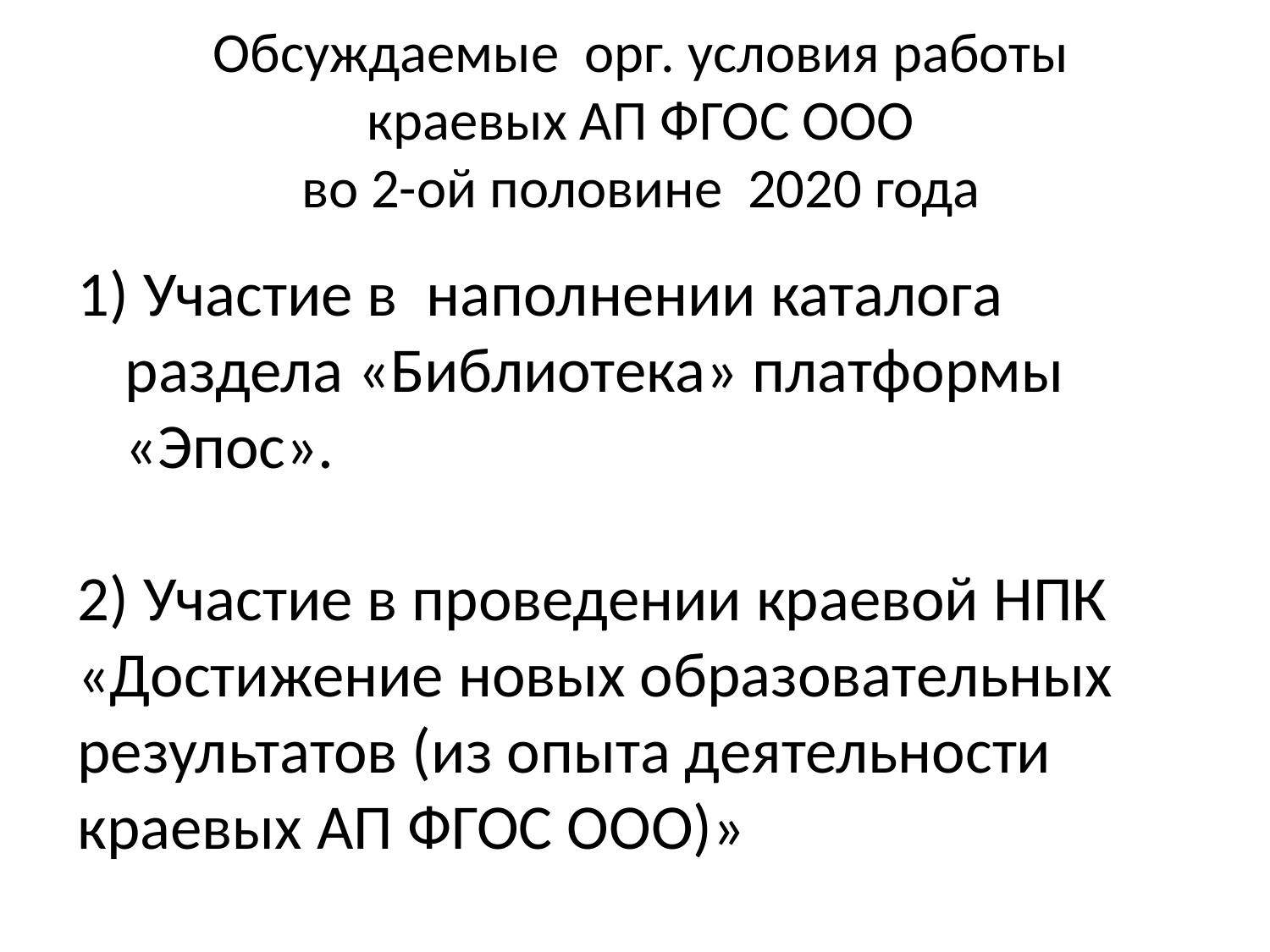

# Обсуждаемые  орг. условия работы краевых АП ФГОС ООО во 2-ой половине  2020 года

1) Участие в  наполнении каталога раздела «Библиотека» платформы  «Эпос».

2) Участие в проведении краевой НПК «Достижение новых образовательных результатов (из опыта деятельности краевых АП ФГОС ООО)»